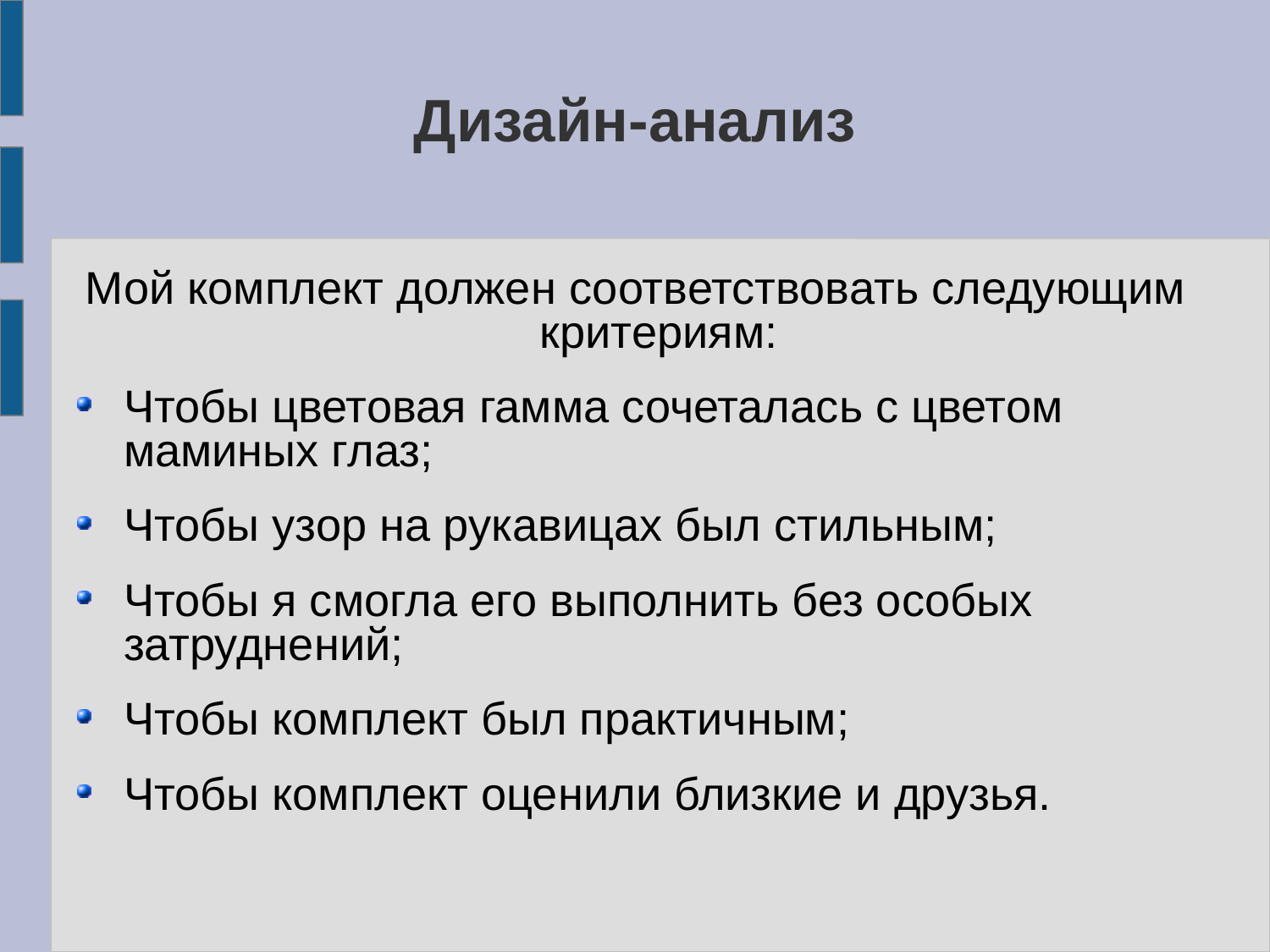

# Дизайн-анализ
Мой комплект должен соответствовать следующим критериям:
Чтобы цветовая гамма сочеталась с цветом маминых глаз;
Чтобы узор на рукавицах был стильным;
Чтобы я смогла его выполнить без особых затруднений;
Чтобы комплект был практичным;
Чтобы комплект оценили близкие и друзья.